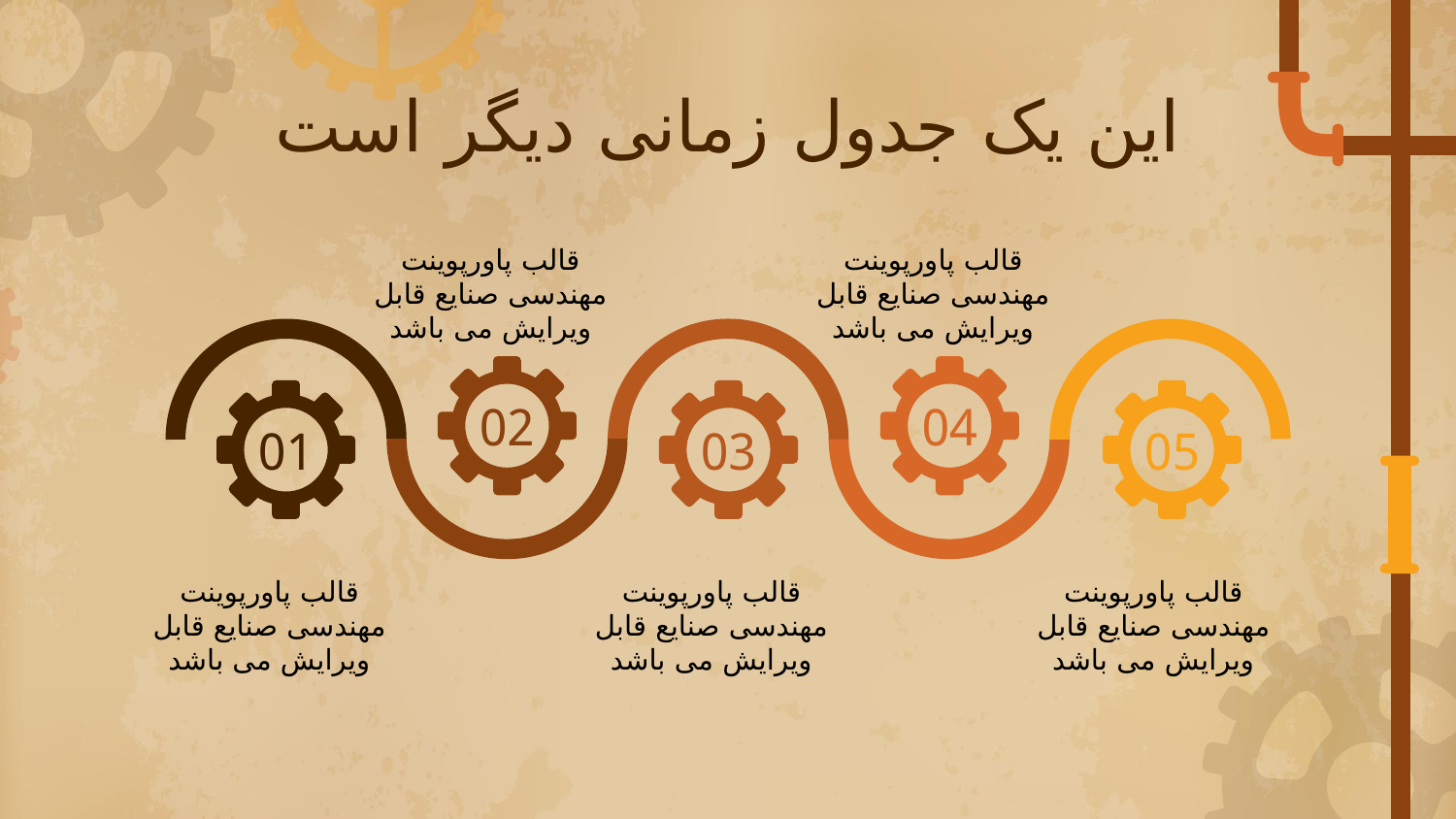

# این یک جدول زمانی دیگر است
قالب پاورپوینت مهندسی صنایع قابل ویرایش می باشد
قالب پاورپوینت مهندسی صنایع قابل ویرایش می باشد

02
04
01
03
05

قالب پاورپوینت مهندسی صنایع قابل ویرایش می باشد
قالب پاورپوینت مهندسی صنایع قابل ویرایش می باشد
قالب پاورپوینت مهندسی صنایع قابل ویرایش می باشد